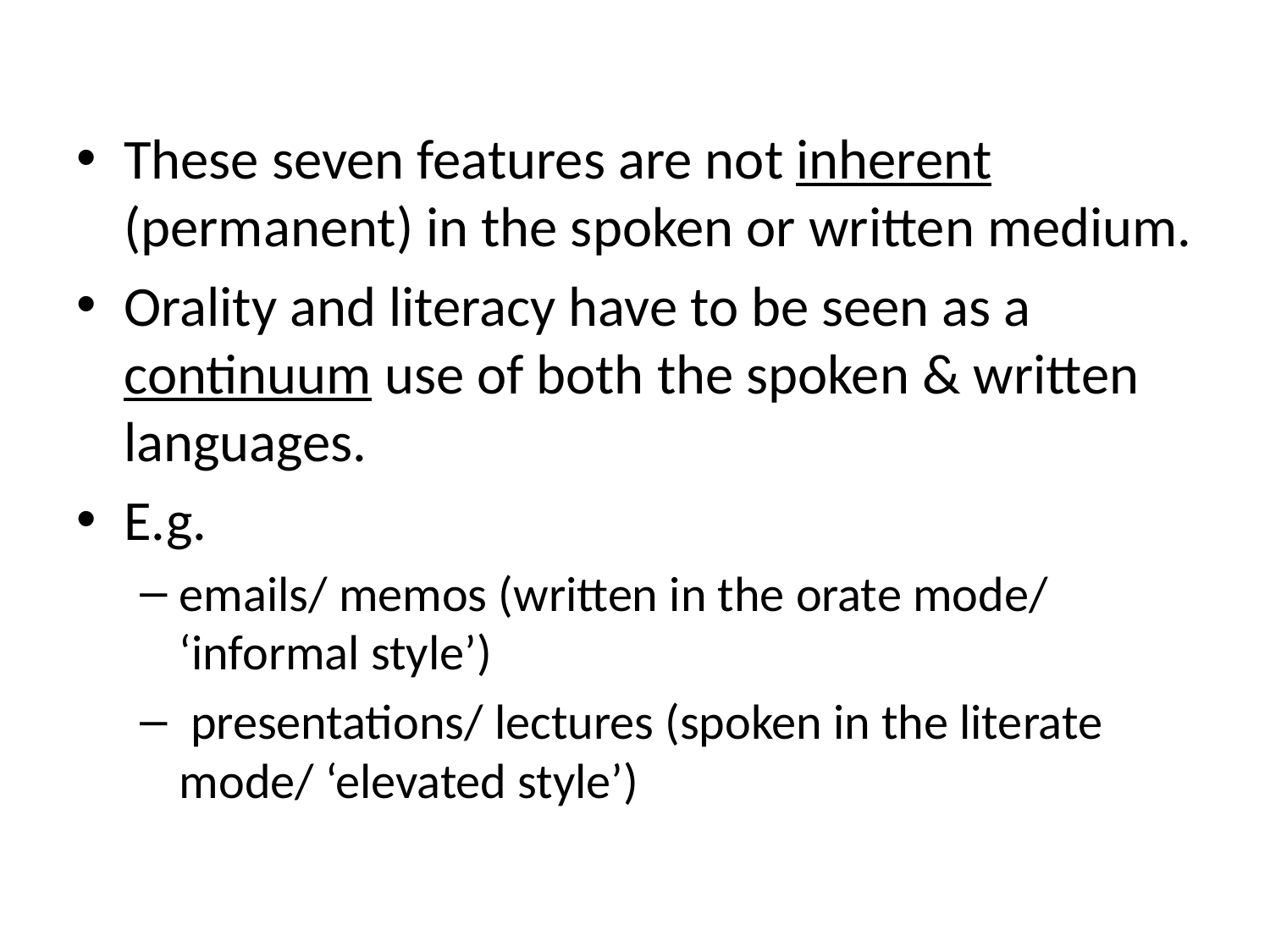

These seven features are not inherent (permanent) in the spoken or written medium.
Orality and literacy have to be seen as a continuum use of both the spoken & written languages.
E.g.
emails/ memos (written in the orate mode/ ‘informal style’)
 presentations/ lectures (spoken in the literate mode/ ‘elevated style’)